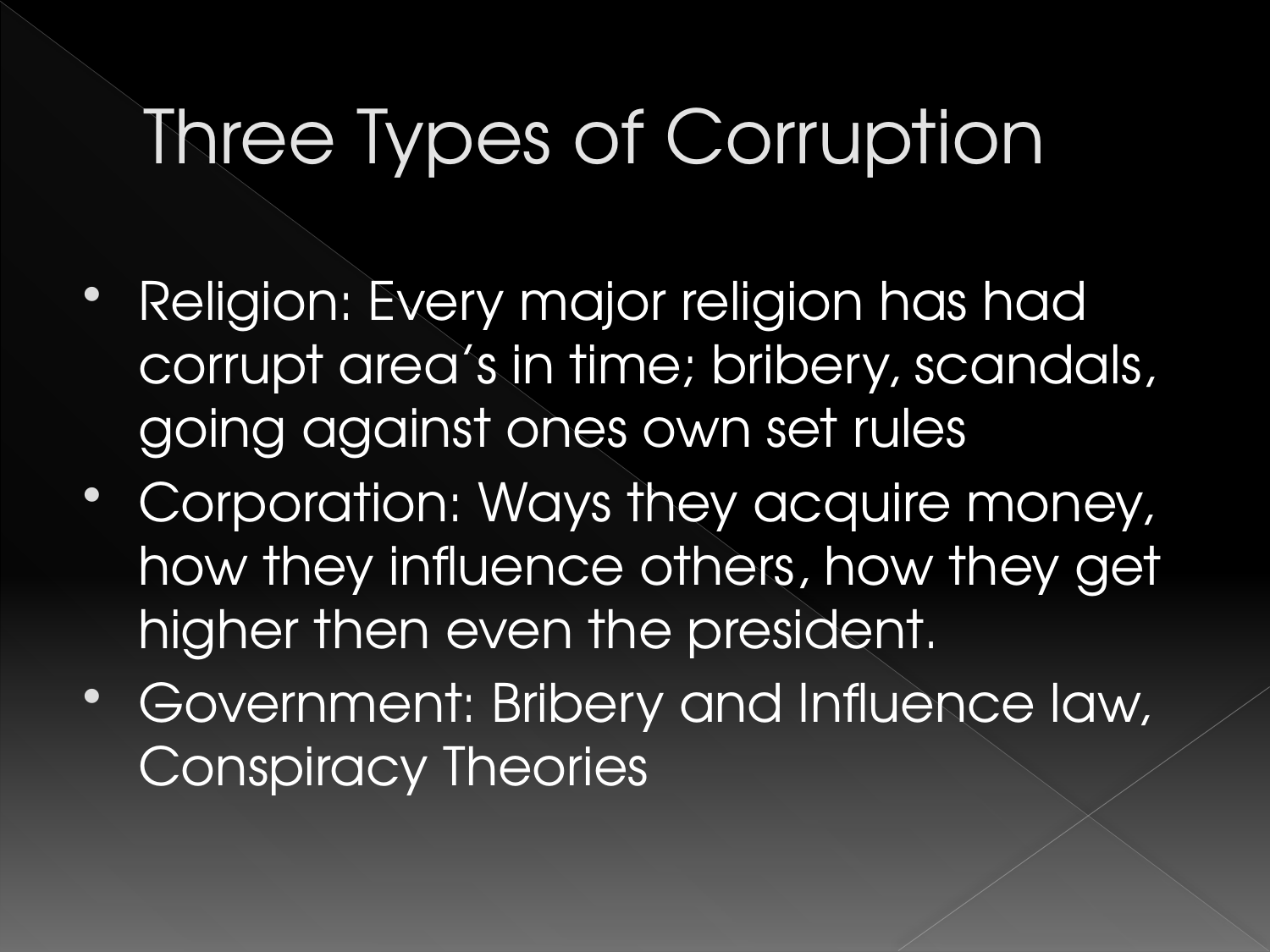

# Three Types of Corruption
Religion: Every major religion has had corrupt area’s in time; bribery, scandals, going against ones own set rules
Corporation: Ways they acquire money, how they influence others, how they get higher then even the president.
Government: Bribery and Influence law, Conspiracy Theories